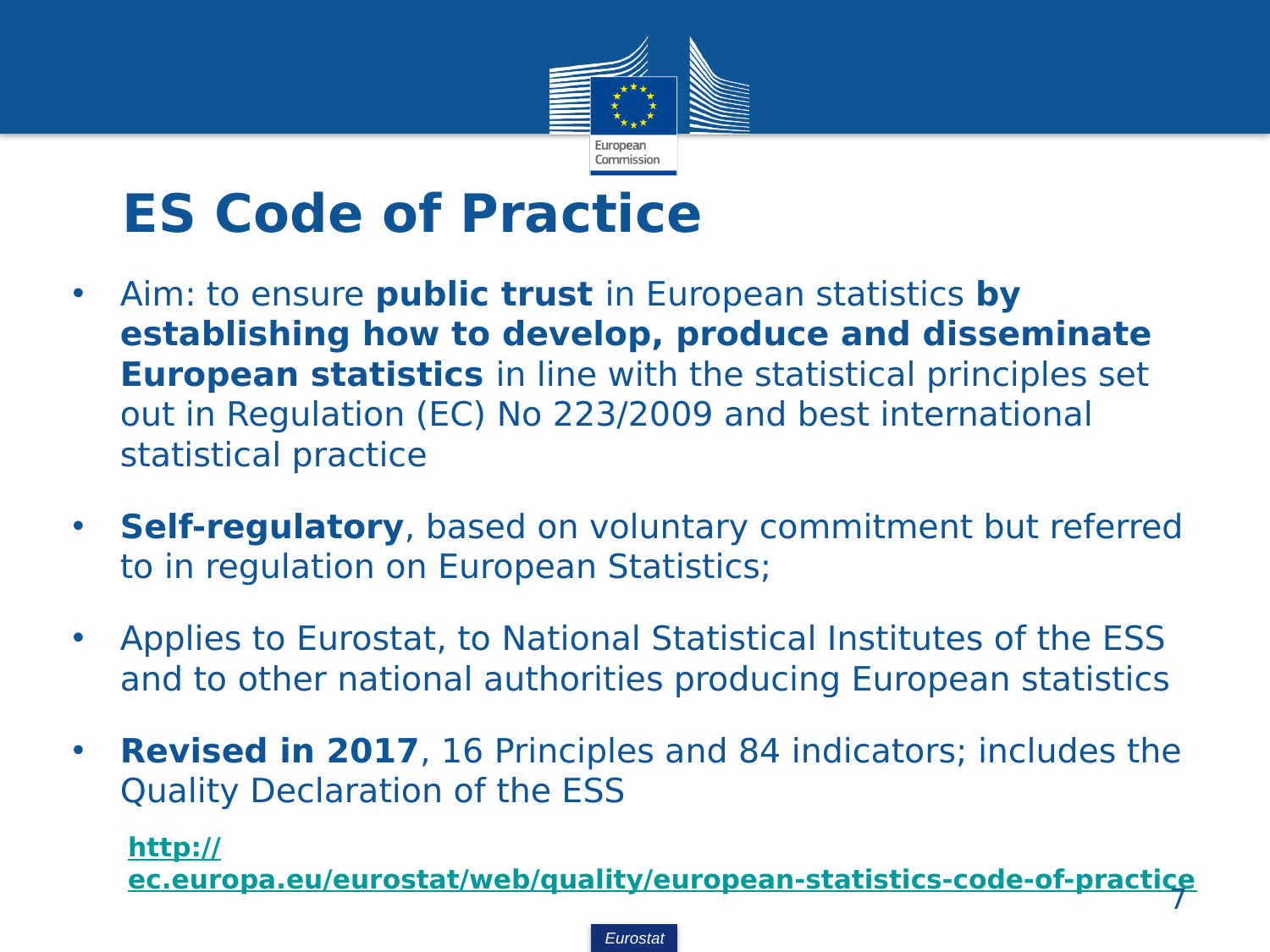

# ES Code of Practice
Aim: to ensure public trust in European statistics by establishing how to develop, produce and disseminate European statistics in line with the statistical principles set out in Regulation (EC) No 223/2009 and best international statistical practice
Self-regulatory, based on voluntary commitment but referred to in regulation on European Statistics;
Applies to Eurostat, to National Statistical Institutes of the ESS and to other national authorities producing European statistics
Revised in 2017, 16 Principles and 84 indicators; includes the Quality Declaration of the ESS
http://ec.europa.eu/eurostat/web/quality/european-statistics-code-of-practice

7
Eurostat